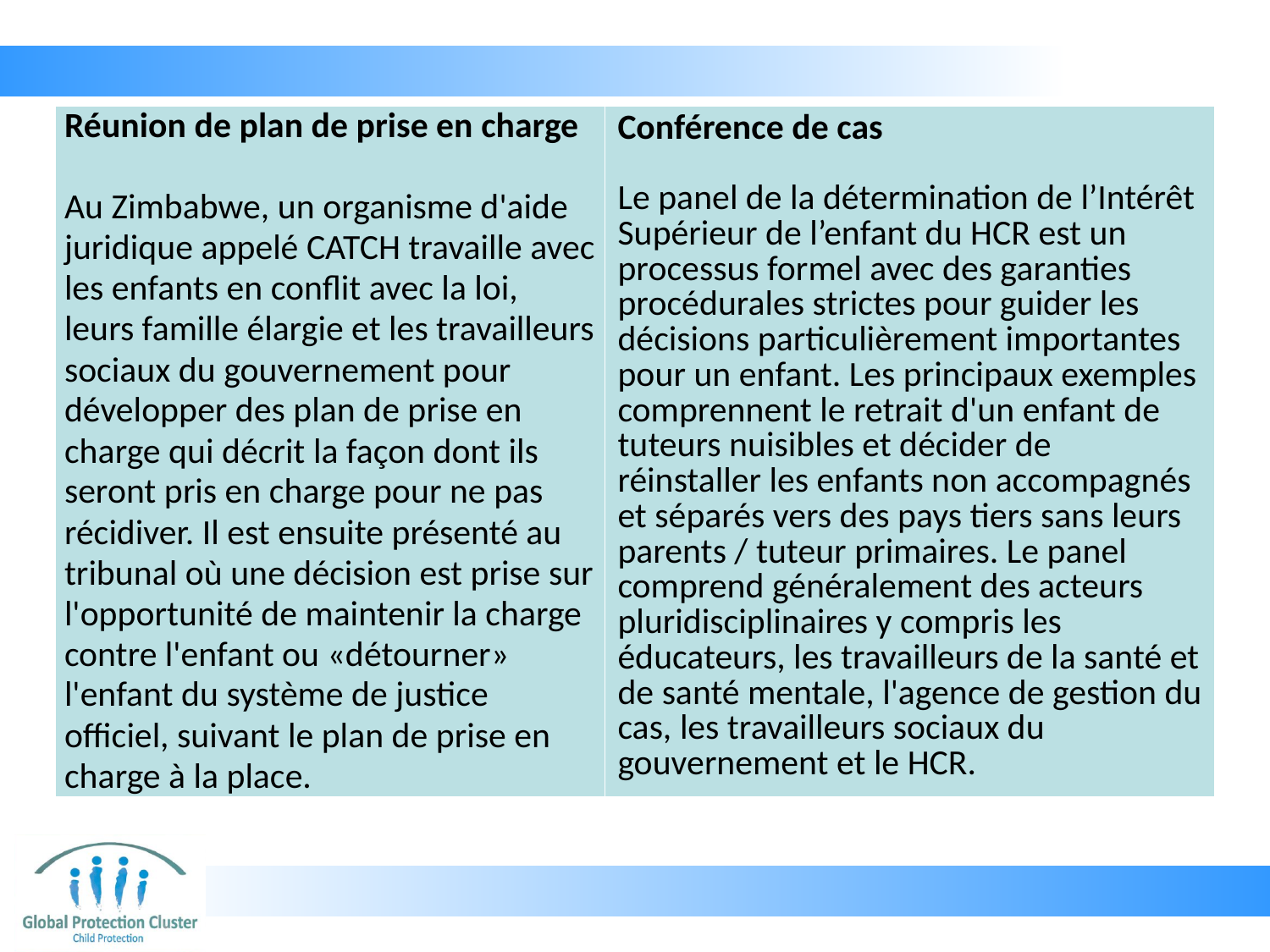

| Réunion de plan de prise en charge   Au Zimbabwe, un organisme d'aide juridique appelé CATCH travaille avec les enfants en conflit avec la loi, leurs famille élargie et les travailleurs sociaux du gouvernement pour développer des plan de prise en charge qui décrit la façon dont ils seront pris en charge pour ne pas récidiver. Il est ensuite présenté au tribunal où une décision est prise sur l'opportunité de maintenir la charge contre l'enfant ou «détourner» l'enfant du système de justice officiel, suivant le plan de prise en charge à la place. | Conférence de cas   Le panel de la détermination de l’Intérêt Supérieur de l’enfant du HCR est un processus formel avec des garanties procédurales strictes pour guider les décisions particulièrement importantes pour un enfant. Les principaux exemples comprennent le retrait d'un enfant de tuteurs nuisibles et décider de réinstaller les enfants non accompagnés et séparés vers des pays tiers sans leurs parents / tuteur primaires. Le panel comprend généralement des acteurs pluridisciplinaires y compris les éducateurs, les travailleurs de la santé et de santé mentale, l'agence de gestion du cas, les travailleurs sociaux du gouvernement et le HCR. |
| --- | --- |